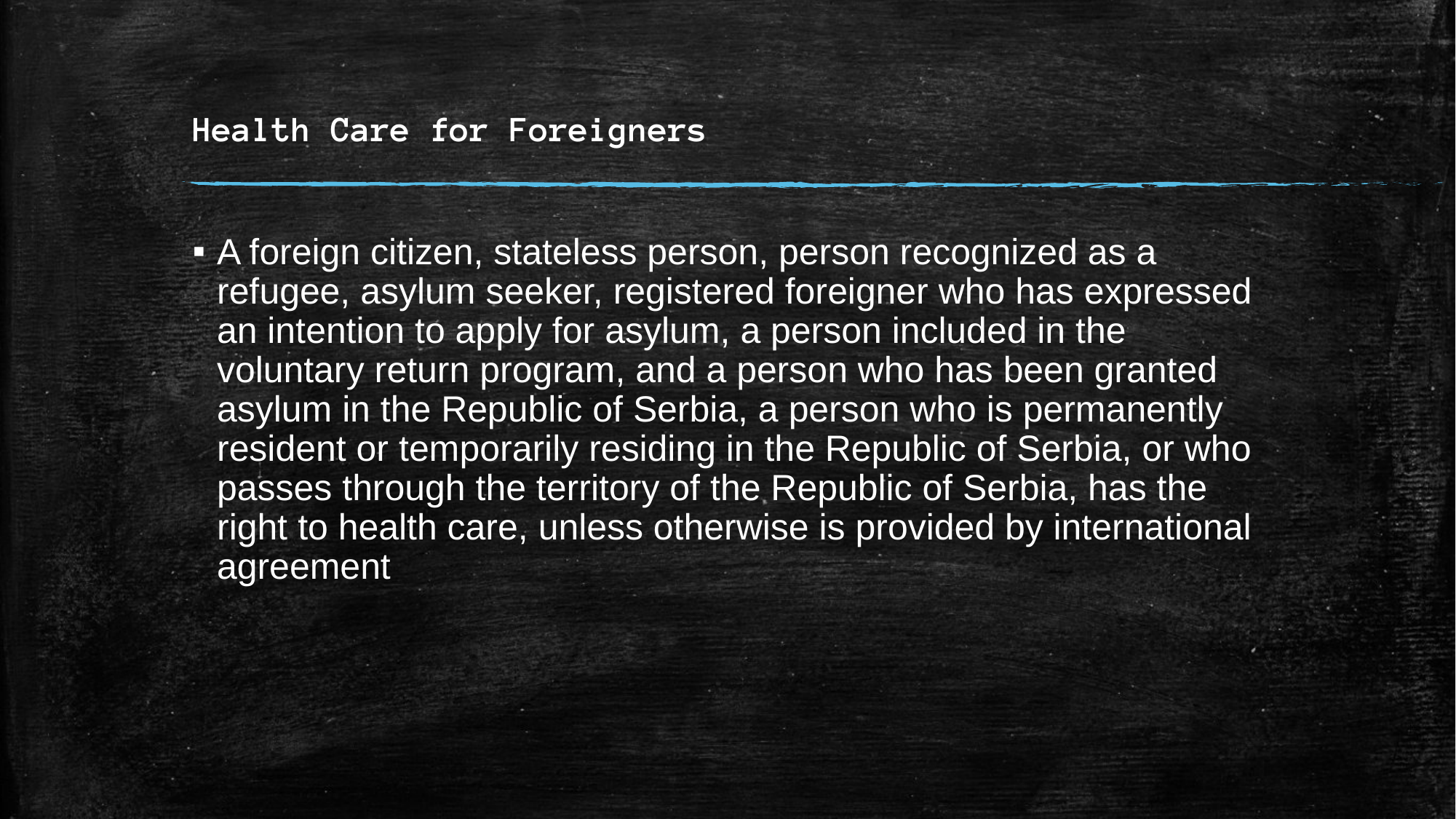

# Health Care for Foreigners
A foreign citizen, stateless person, person recognized as a refugee, asylum seeker, registered foreigner who has expressed an intention to apply for asylum, a person included in the voluntary return program, and a person who has been granted asylum in the Republic of Serbia, a person who is permanently resident or temporarily residing in the Republic of Serbia, or who passes through the territory of the Republic of Serbia, has the right to health care, unless otherwise is provided by international agreement